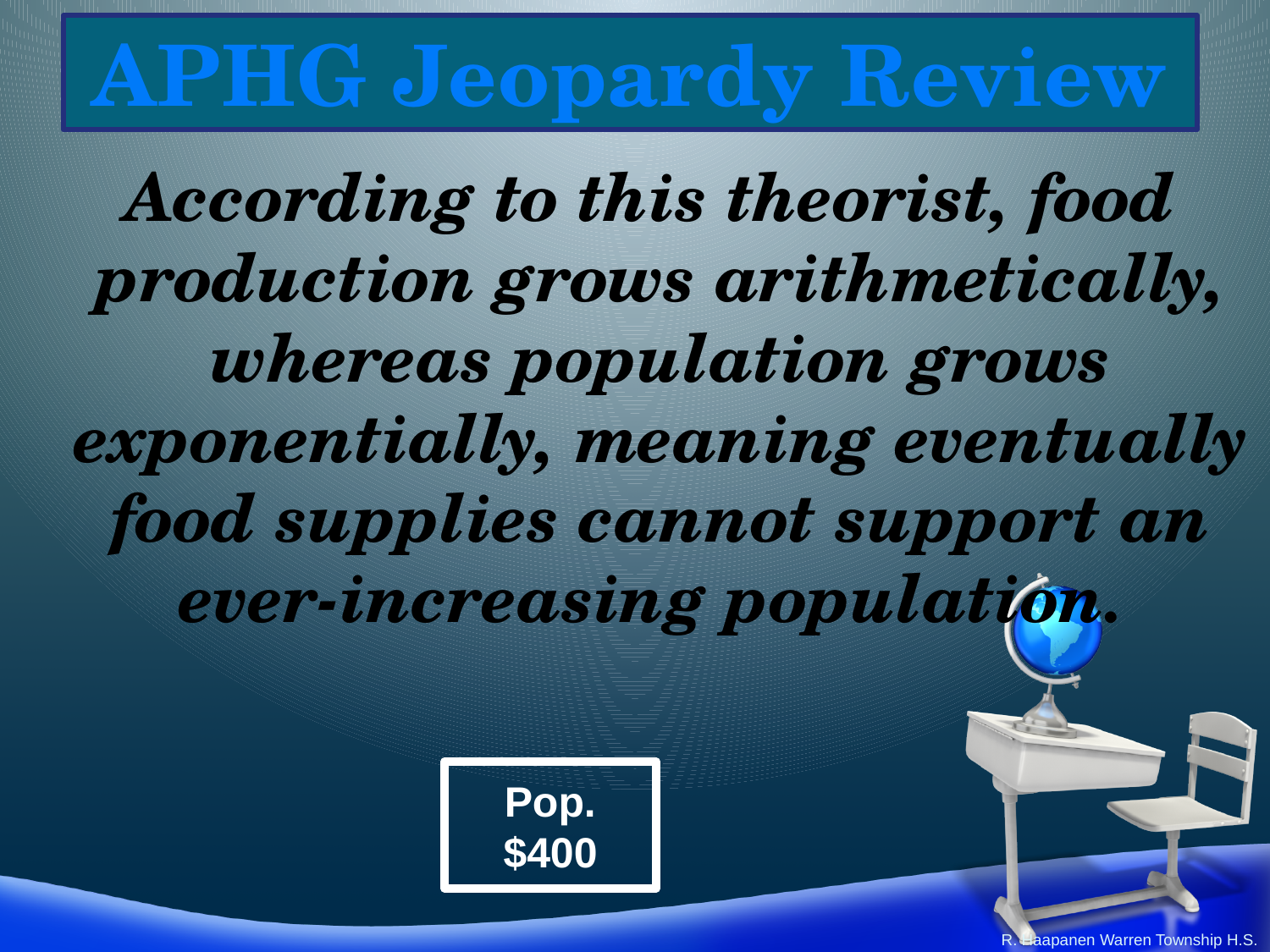

According to this theorist, food production grows arithmetically, whereas population grows exponentially, meaning eventually food supplies cannot support an ever-increasing population.
Pop.
$400
R. Haapanen Warren Township H.S.